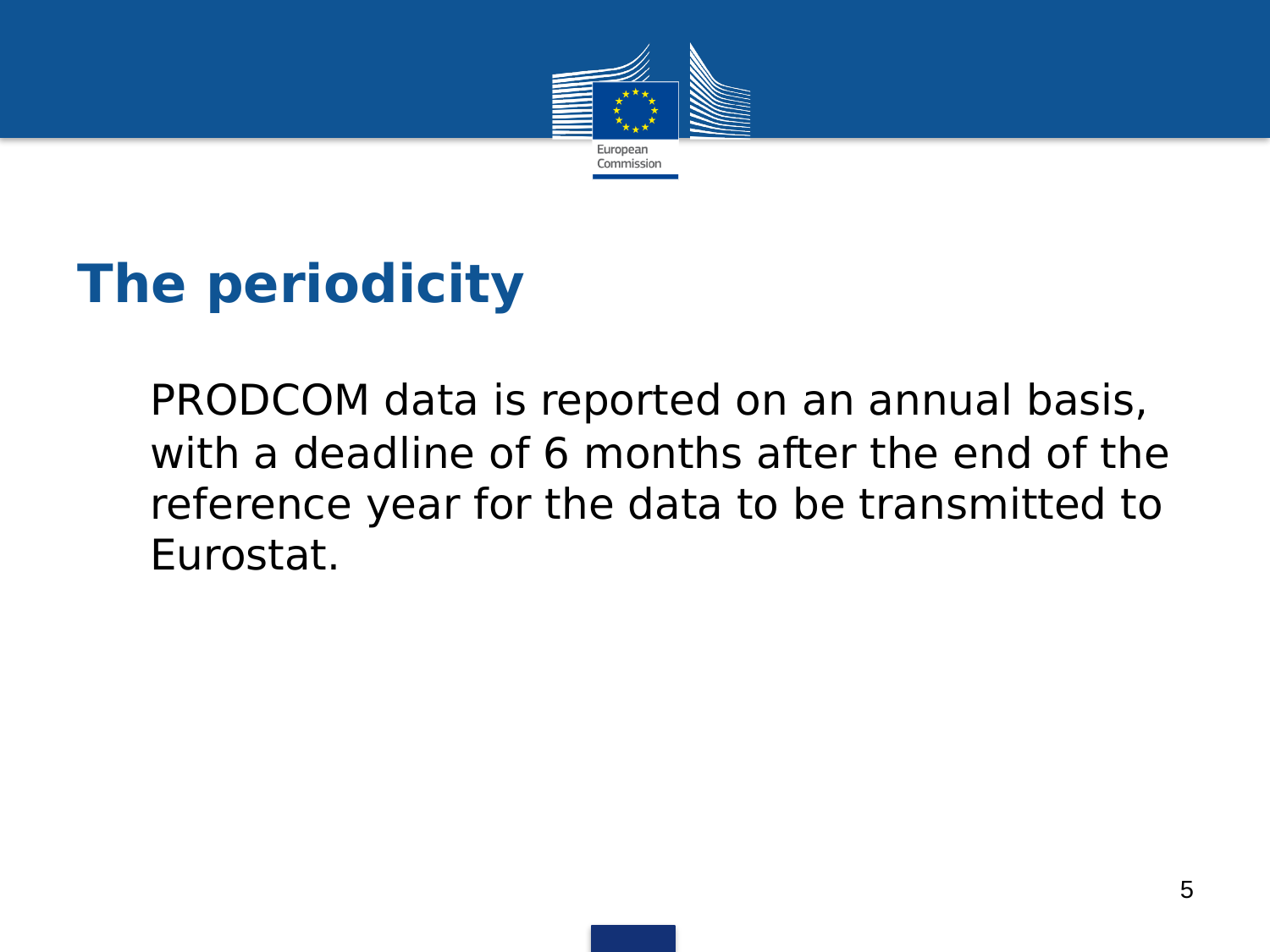

# The periodicity
	PRODCOM data is reported on an annual basis, with a deadline of 6 months after the end of the reference year for the data to be transmitted to Eurostat.

5